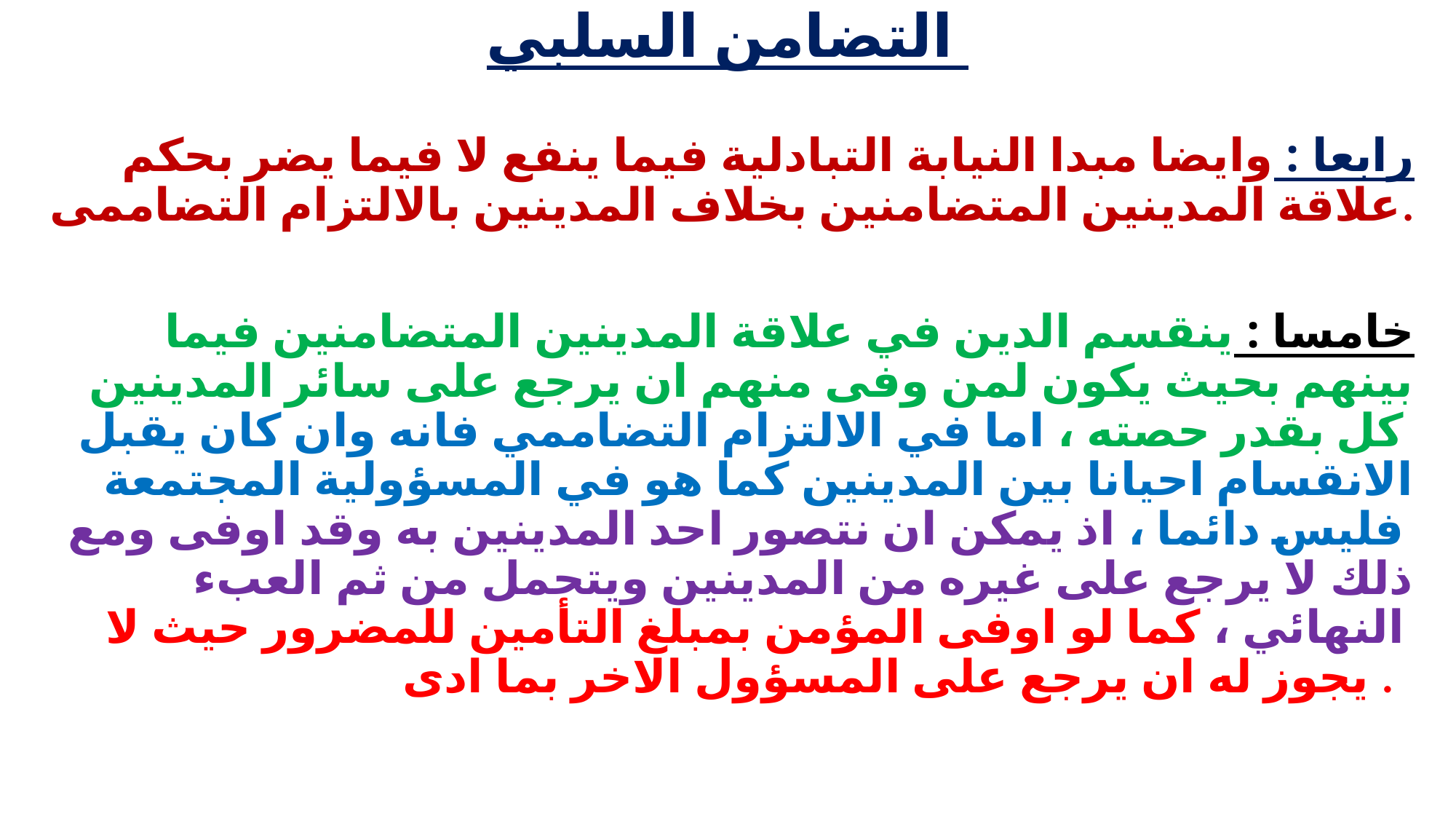

# التضامن السلبي

رابعا : وايضا مبدا النيابة التبادلية فيما ينفع لا فيما يضر بحكم علاقة المدينين المتضامنين بخلاف المدينين بالالتزام التضاممى.

خامسا : ينقسم الدين في علاقة المدينين المتضامنين فيما بينهم بحيث يكون لمن وفى منهم ان يرجع على سائر المدينين كل بقدر حصته ، اما في الالتزام التضاممي فانه وان كان يقبل الانقسام احيانا بين المدينين كما هو في المسؤولية المجتمعة فليس دائما ، اذ يمكن ان نتصور احد المدينين به وقد اوفى ومع ذلك لا يرجع على غيره من المدينين ويتحمل من ثم العبء النهائي ، كما لو اوفى المؤمن بمبلغ التأمين للمضرور حيث لا يجوز له ان يرجع على المسؤول الاخر بما ادى .